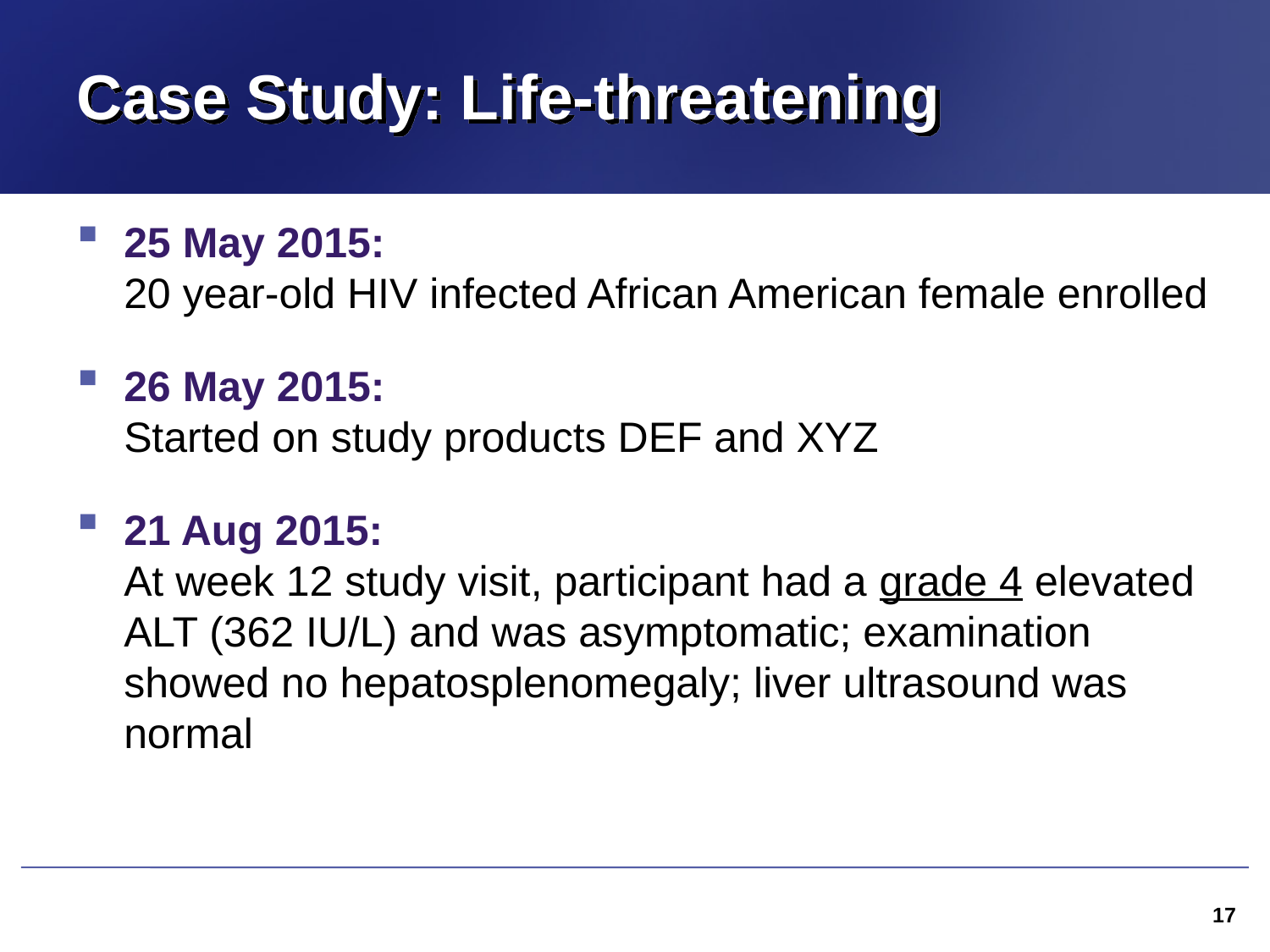

# Case Study: Life-threatening
25 May 2015:
20 year-old HIV infected African American female enrolled
26 May 2015:
Started on study products DEF and XYZ
21 Aug 2015:
At week 12 study visit, participant had a grade 4 elevated ALT (362 IU/L) and was asymptomatic; examination showed no hepatosplenomegaly; liver ultrasound was normal
17